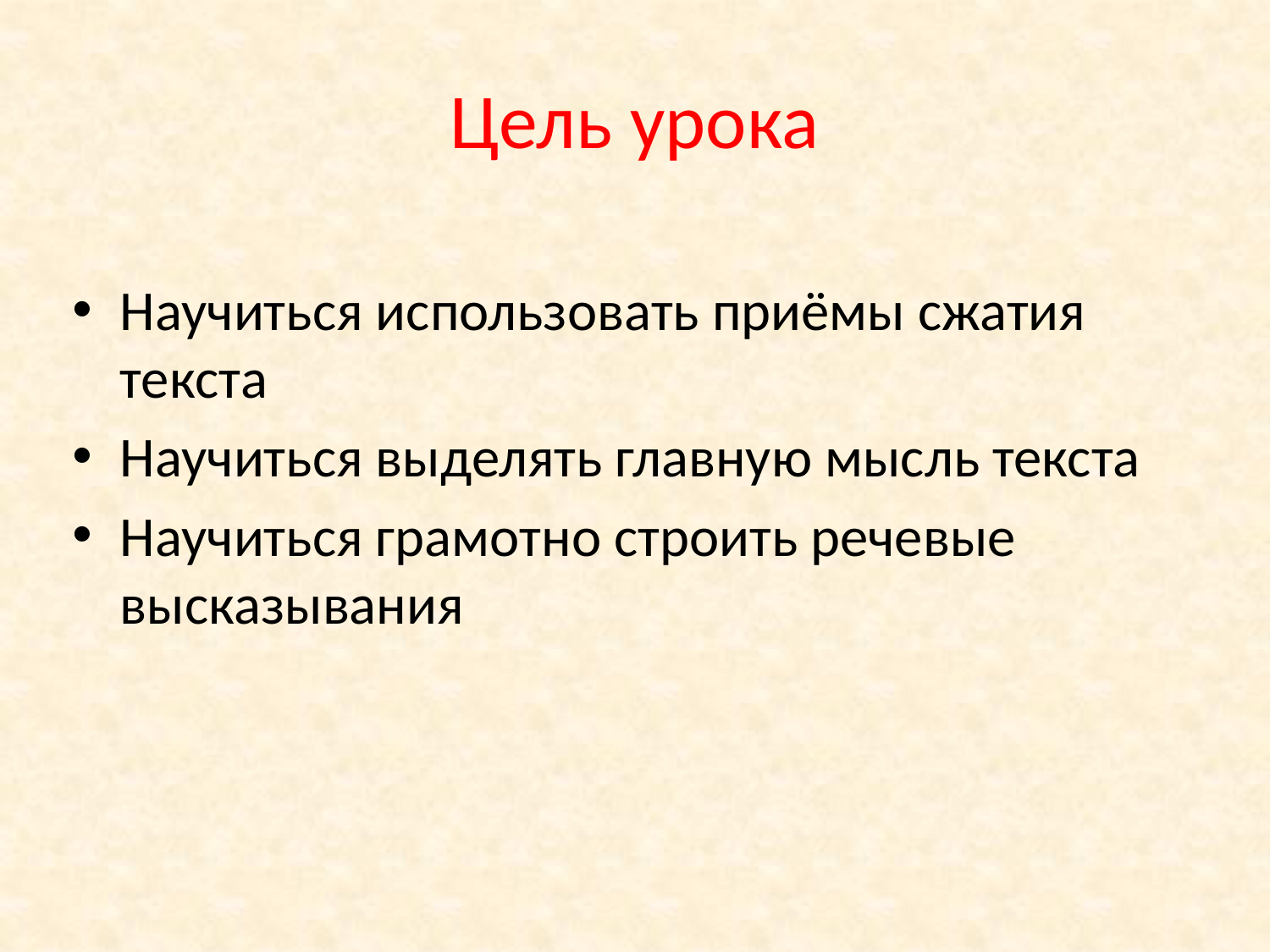

# Цель урока
Научиться использовать приёмы сжатия текста
Научиться выделять главную мысль текста
Научиться грамотно строить речевые высказывания